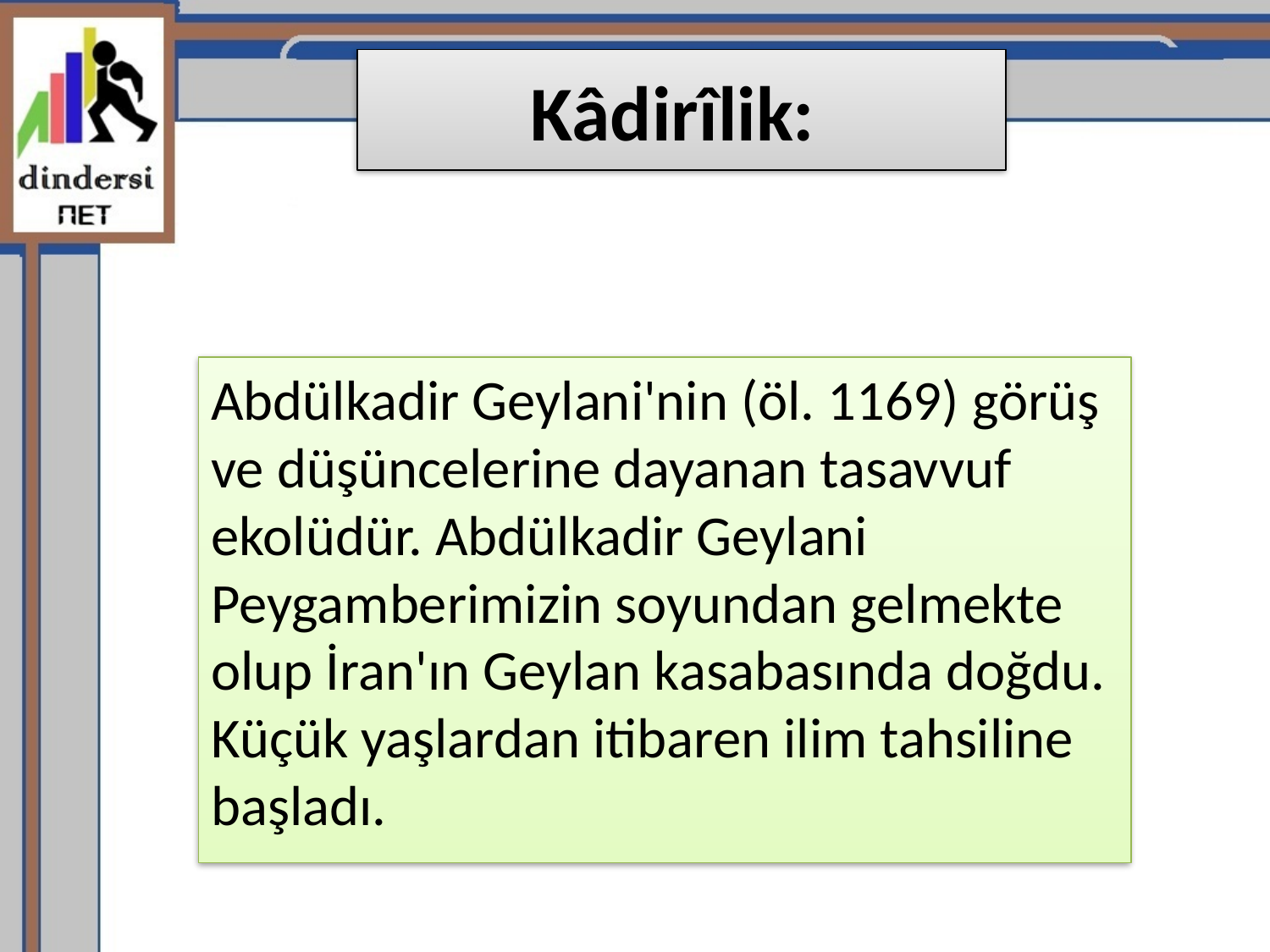

# Kâdirîlik:
Abdülkadir Geylani'nin (öl. 1169) görüş ve düşüncelerine dayanan tasavvuf ekolüdür. Abdülkadir Geylani Peygamberimizin soyundan gelmekte olup İran'ın Geylan kasabasında doğdu. Küçük yaşlardan itibaren ilim tahsiline başladı.